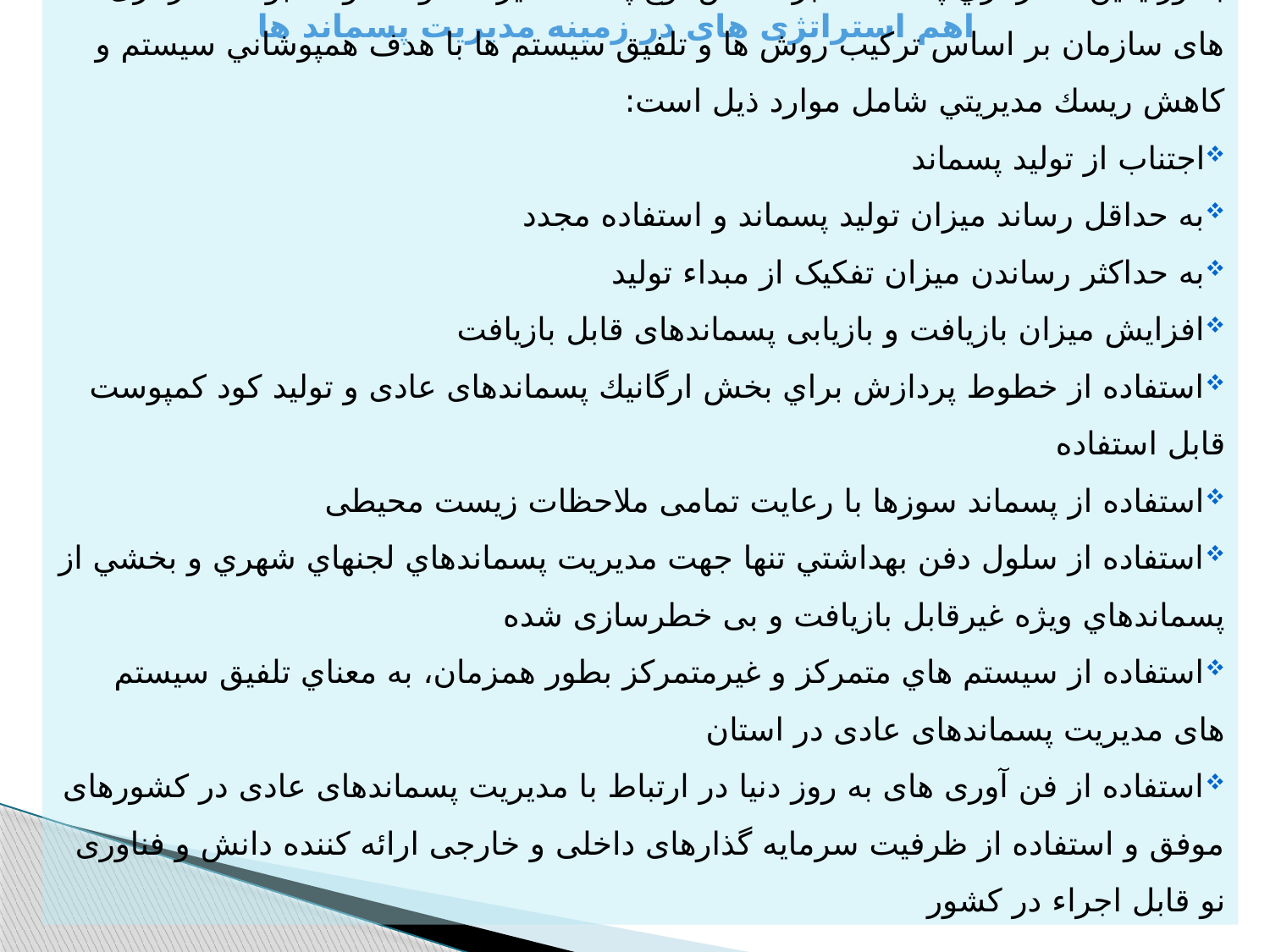

اهم استراتژی های در زمینه مدیریت پسماند ها
بطور يقين استراتژي پسماندها بر اساس نوع پسماند نيز متفاوت خواهد بود، استراتژی های سازمان بر اساس تركيب روش ها و تلفيق سيستم ها با هدف همپوشاني سيستم و كاهش ريسك مديريتي شامل موارد ذیل است:
اجتناب از تولید پسماند
به حداقل رساند میزان تولید پسماند و استفاده مجدد
به حداکثر رساندن میزان تفکیک از مبداء تولید
افزایش میزان بازیافت و بازیابی پسماندهای قابل بازیافت
استفاده از خطوط پردازش براي بخش ارگانيك پسماندهای عادی و تولید کود کمپوست قابل استفاده
استفاده از پسماند سوزها با رعایت تمامی ملاحظات زیست محیطی
استفاده از سلول دفن بهداشتي تنها جهت مدیریت پسماندهاي لجنهاي شهري و بخشي از پسماندهاي ويژه غیرقابل بازیافت و بی خطرسازی شده
استفاده از سيستم هاي متمركز و غيرمتمركز بطور همزمان، به معناي تلفيق سيستم های مدیریت پسماندهای عادی در استان
استفاده از فن آوری های به روز دنیا در ارتباط با مدیریت پسماندهای عادی در کشورهای موفق و استفاده از ظرفیت سرمایه گذارهای داخلی و خارجی ارائه کننده دانش و فناوری نو قابل اجراء در کشور